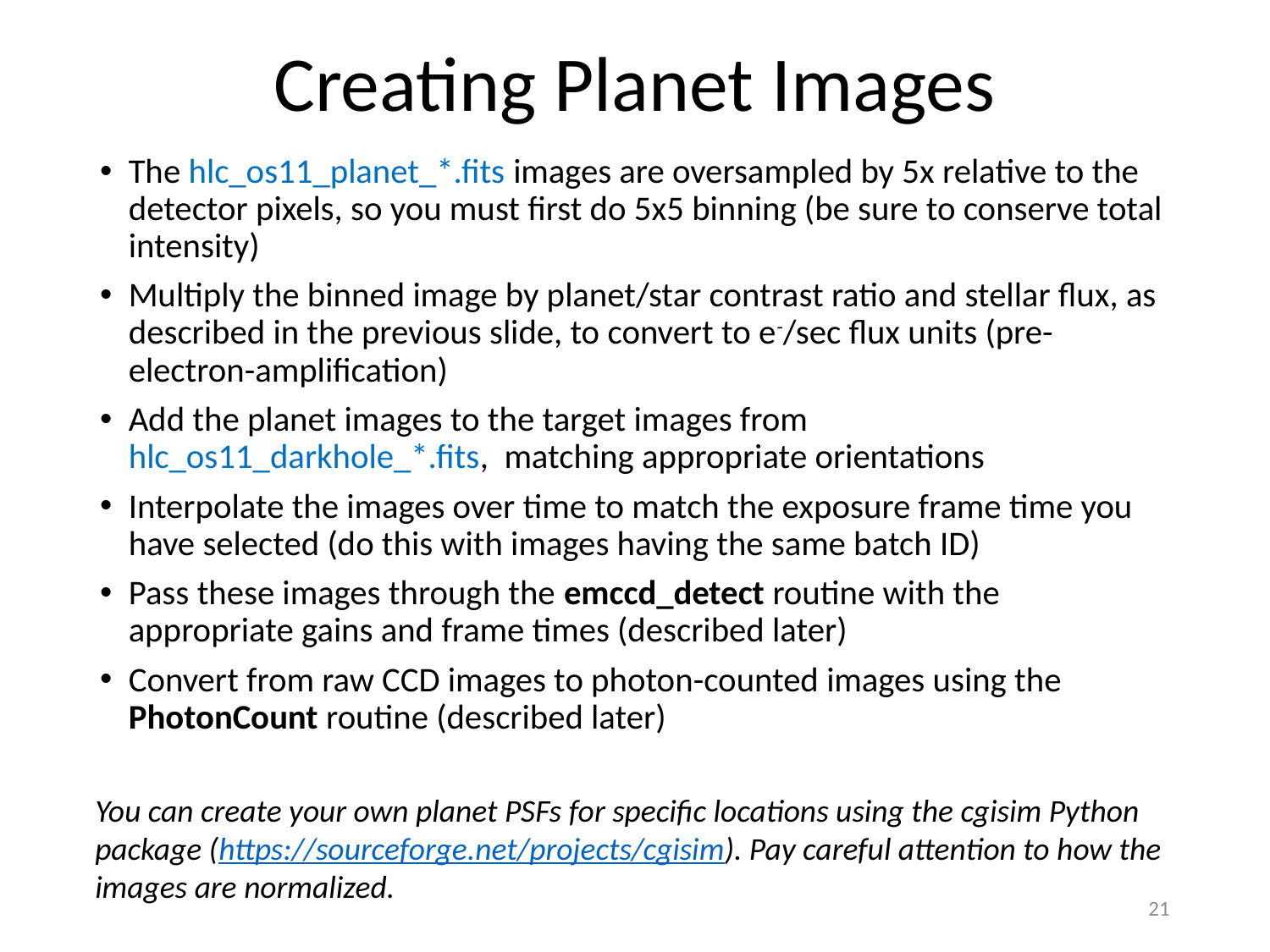

# Creating Planet Images
The hlc_os11_planet_*.fits images are oversampled by 5x relative to the detector pixels, so you must first do 5x5 binning (be sure to conserve total intensity)
Multiply the binned image by planet/star contrast ratio and stellar flux, as described in the previous slide, to convert to e-/sec flux units (pre-electron-amplification)
Add the planet images to the target images from hlc_os11_darkhole_*.fits,  matching appropriate orientations
Interpolate the images over time to match the exposure frame time you have selected (do this with images having the same batch ID)
Pass these images through the emccd_detect routine with the appropriate gains and frame times (described later)
Convert from raw CCD images to photon-counted images using the PhotonCount routine (described later)
You can create your own planet PSFs for specific locations using the cgisim Python
package (https://sourceforge.net/projects/cgisim). Pay careful attention to how the
images are normalized.
21